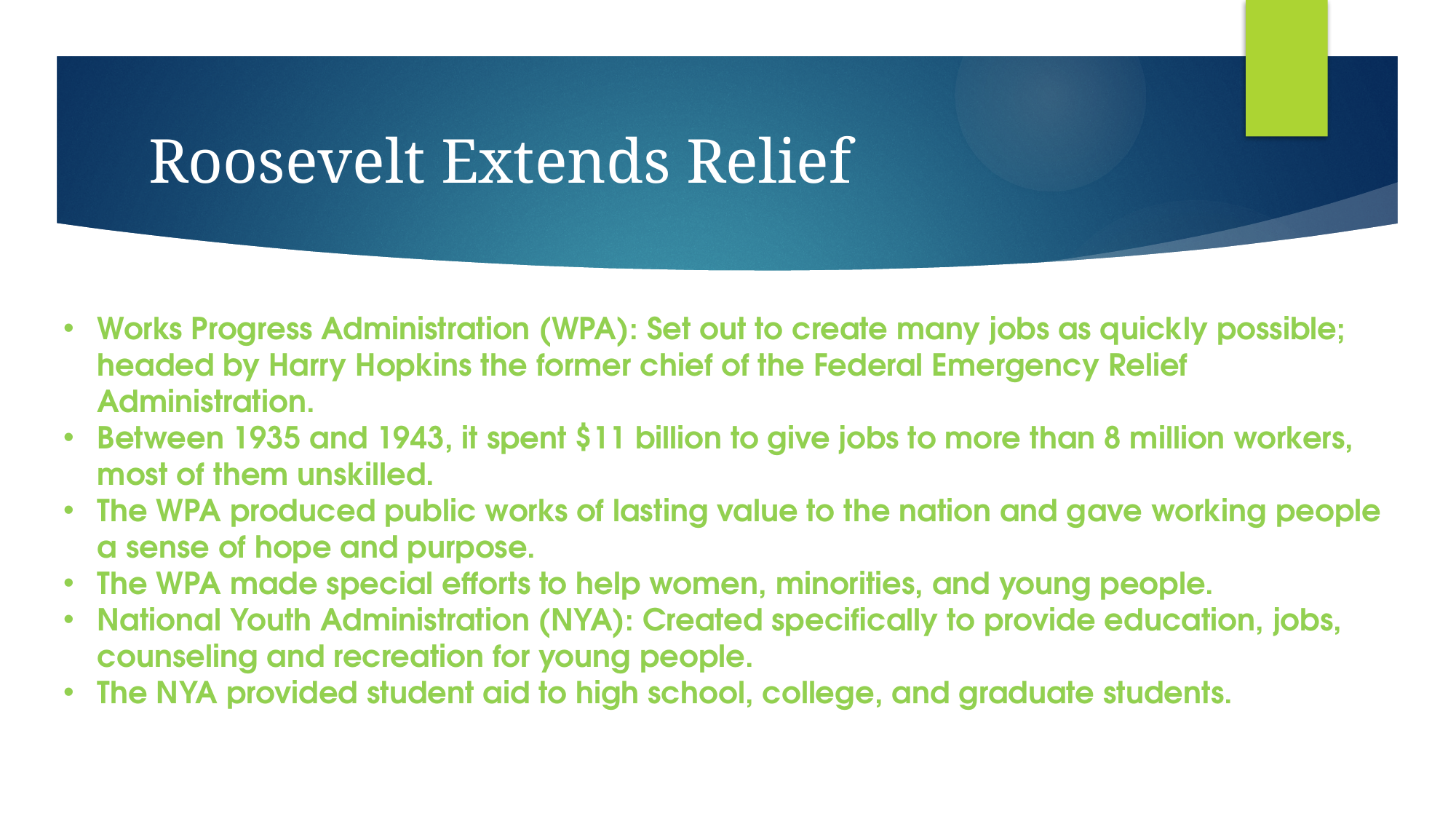

# Roosevelt Extends Relief
Works Progress Administration (WPA): Set out to create many jobs as quickly possible; headed by Harry Hopkins the former chief of the Federal Emergency Relief Administration.
Between 1935 and 1943, it spent $11 billion to give jobs to more than 8 million workers, most of them unskilled.
The WPA produced public works of lasting value to the nation and gave working people a sense of hope and purpose.
The WPA made special efforts to help women, minorities, and young people.
National Youth Administration (NYA): Created specifically to provide education, jobs, counseling and recreation for young people.
The NYA provided student aid to high school, college, and graduate students.